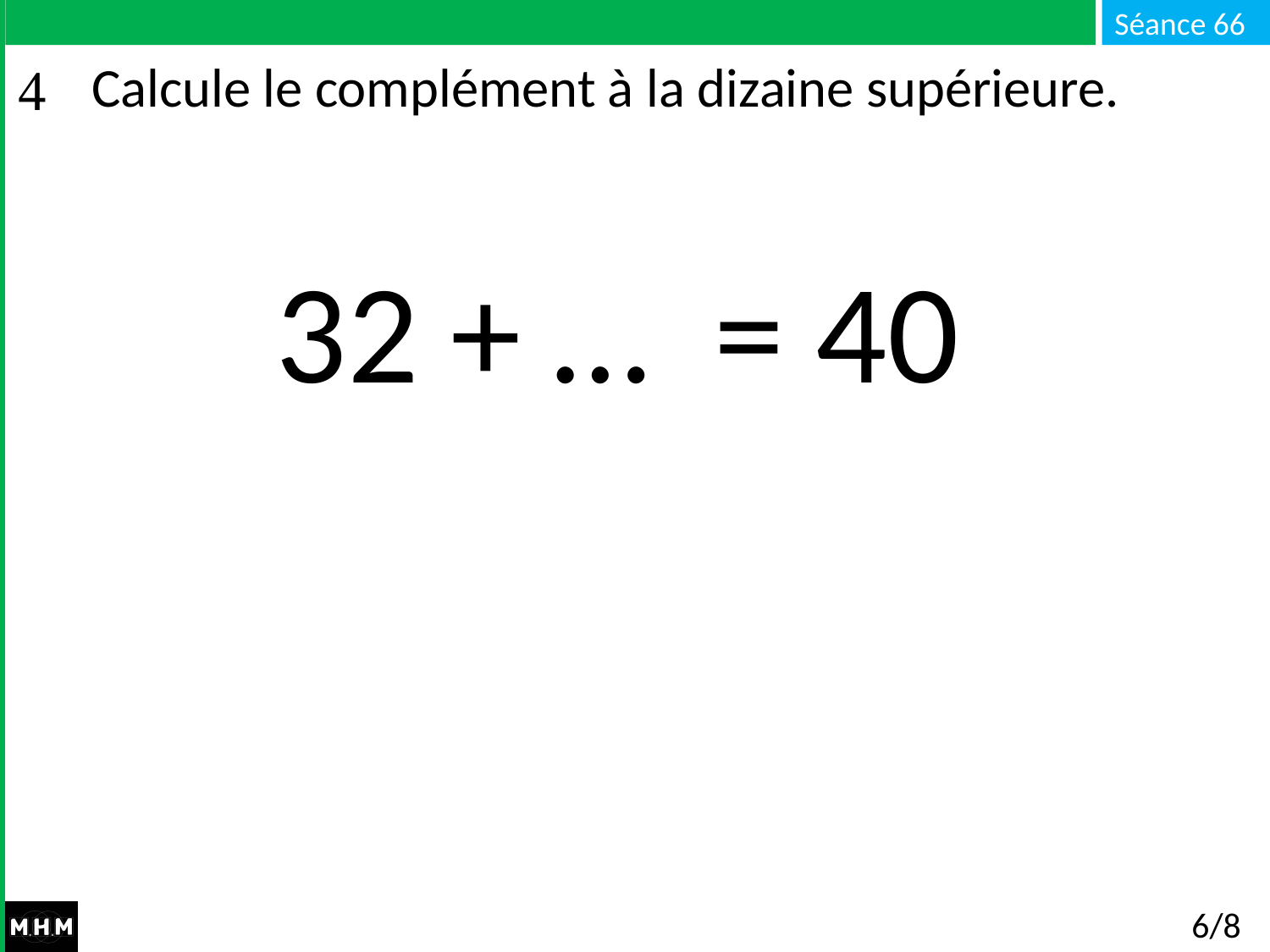

# Calcule le complément à la dizaine supérieure.
 32 + …  = 40
6/8